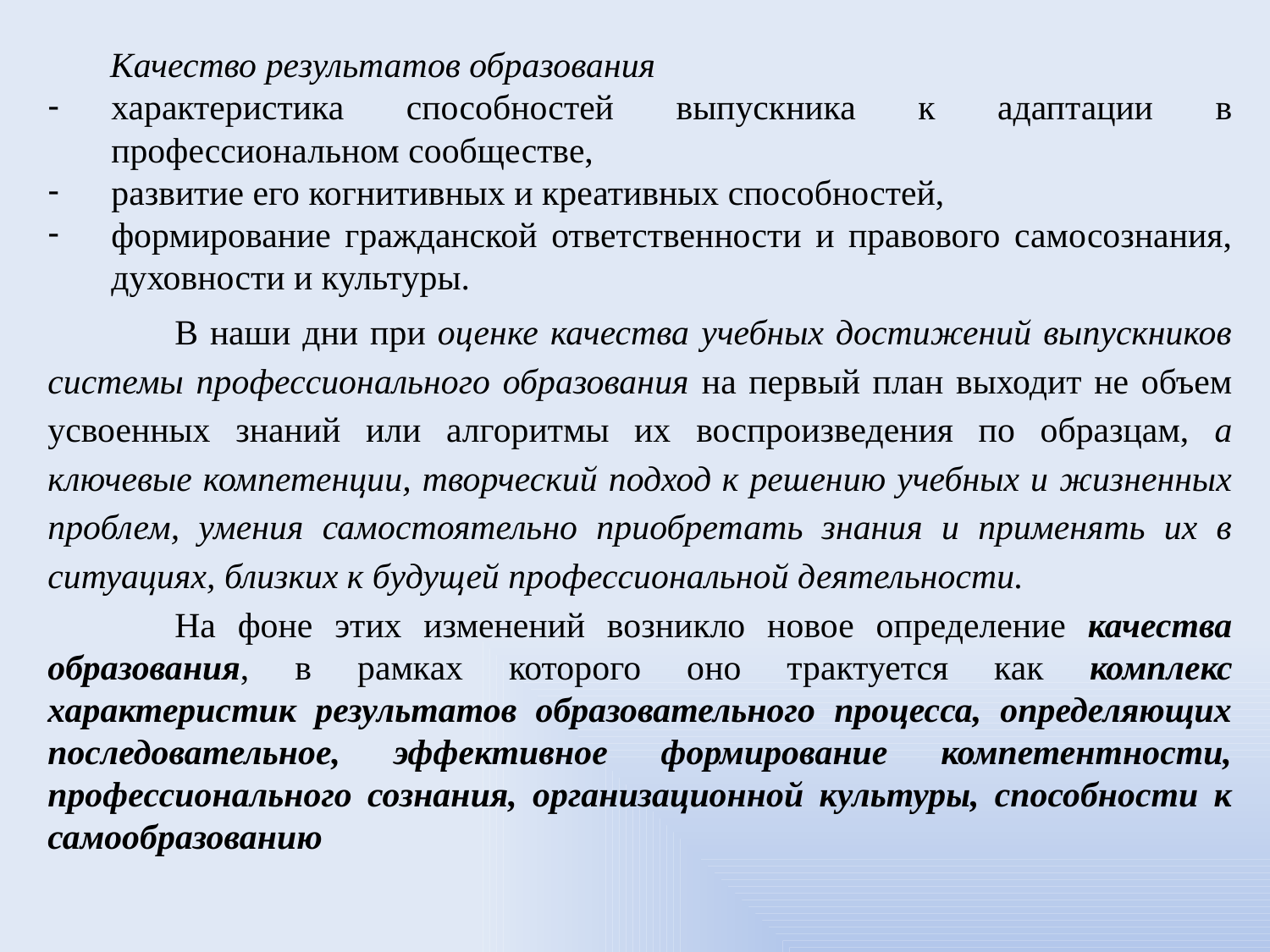

Качество результатов образования
характеристика способностей выпускника к адаптации в профессиональном сообществе,
развитие его когнитивных и креативных способностей,
формирование гражданской ответственности и правового самосознания, духовности и культуры.
	В наши дни при оценке качества учебных достижений выпускников системы профессионального образования на первый план выходит не объем усвоенных знаний или алгоритмы их воспроизведения по образцам, а ключевые компетенции, творческий подход к решению учебных и жизненных проблем, умения самостоятельно приобретать знания и применять их в ситуациях, близких к будущей профессиональной деятельности.
	На фоне этих изменений возникло новое определение качества образования, в рамках которого оно трактуется как комплекс характеристик результатов образовательного процесса, определяющих последовательное, эффективное формирование компетентности, профессионального сознания, организационной культуры, способности к самообразованию